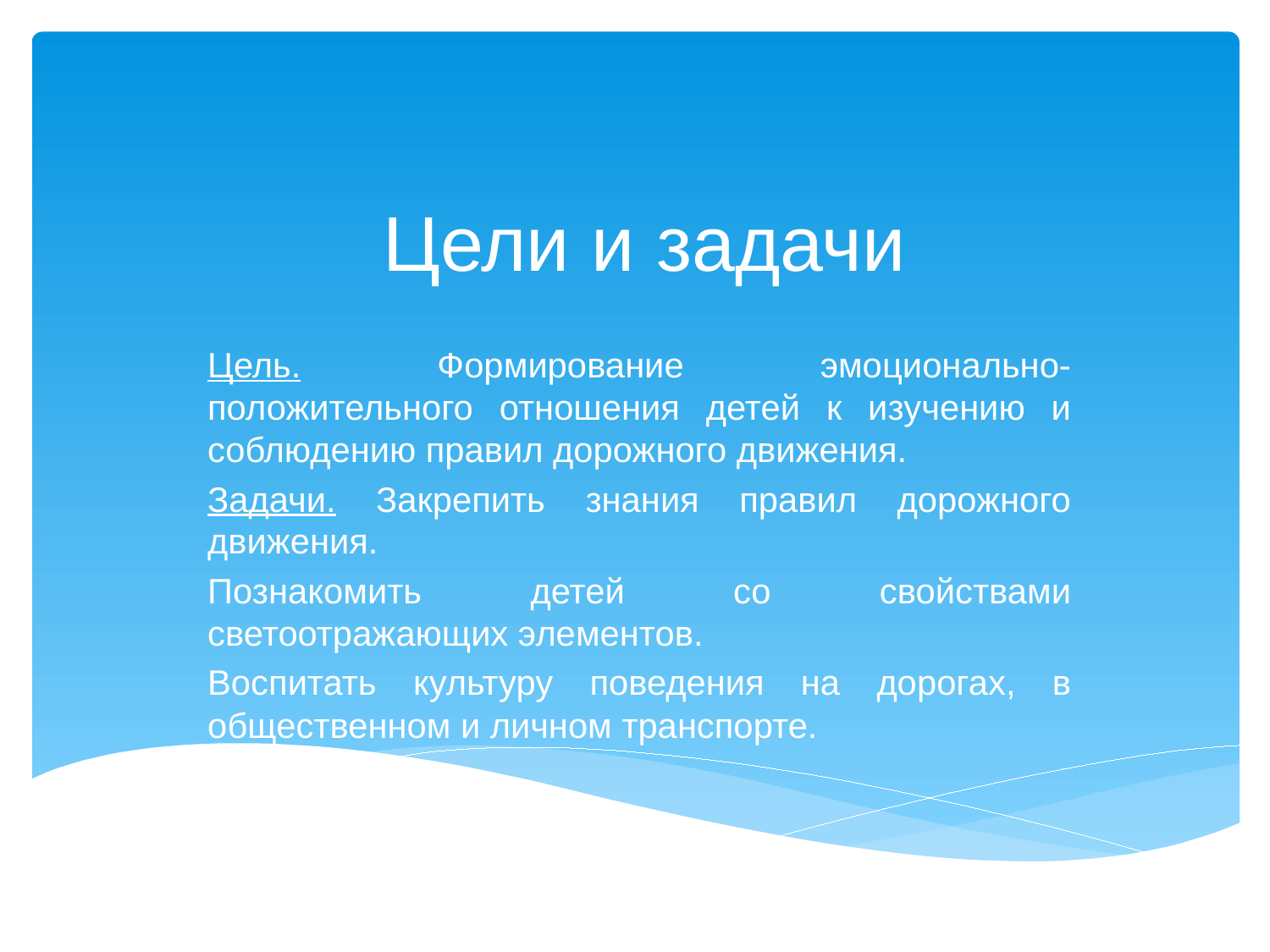

# Цели и задачи
Цель. Формирование эмоционально-положительного отношения детей к изучению и соблюдению правил дорожного движения.
Задачи. Закрепить знания правил дорожного движения.
Познакомить детей со свойствами светоотражающих элементов.
Воспитать культуру поведения на дорогах, в общественном и личном транспорте.